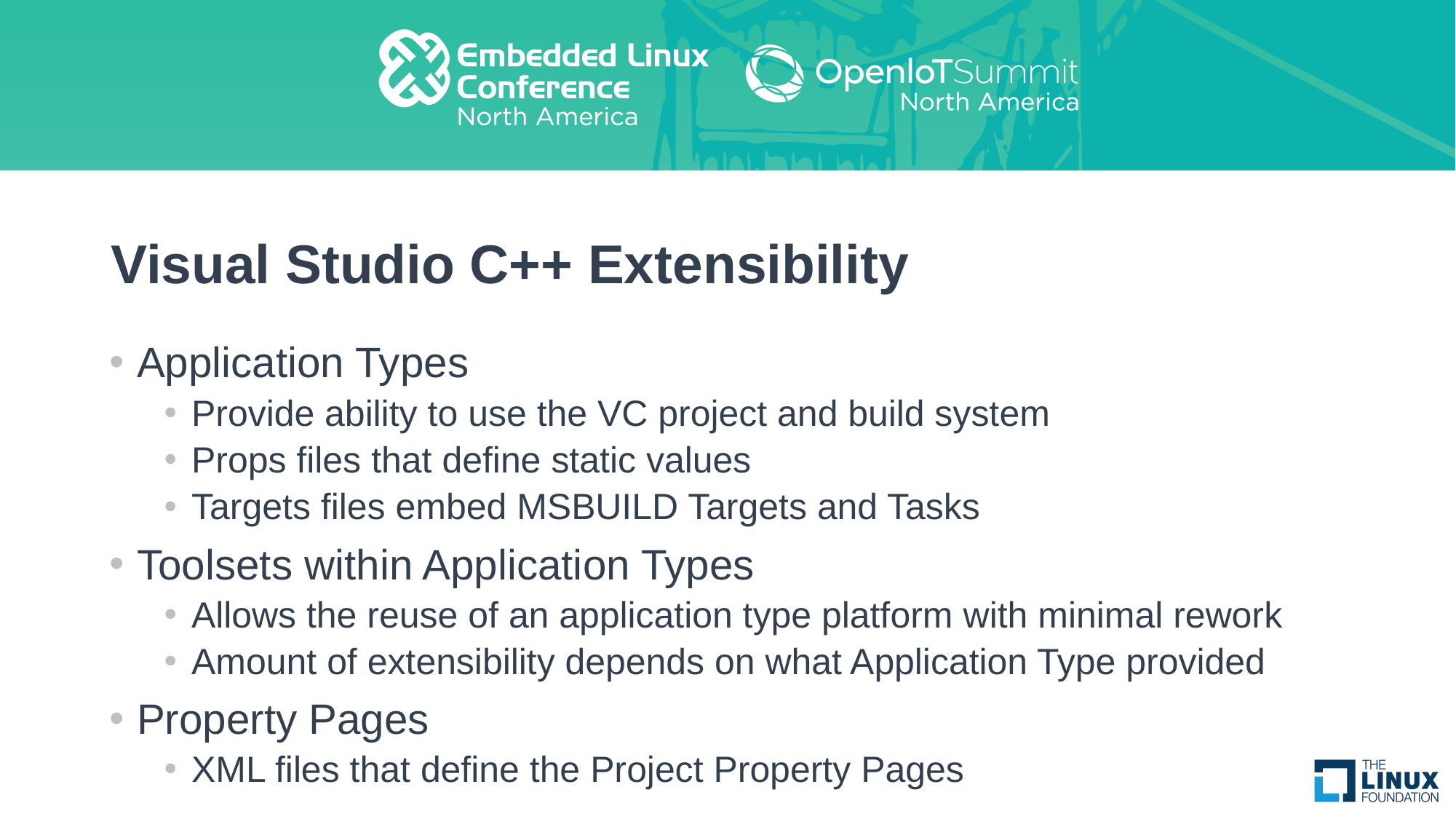

# Visual Studio C++ Extensibility
Application Types
Provide ability to use the VC project and build system
Props files that define static values
Targets files embed MSBUILD Targets and Tasks
Toolsets within Application Types
Allows the reuse of an application type platform with minimal rework
Amount of extensibility depends on what Application Type provided
Property Pages
XML files that define the Project Property Pages